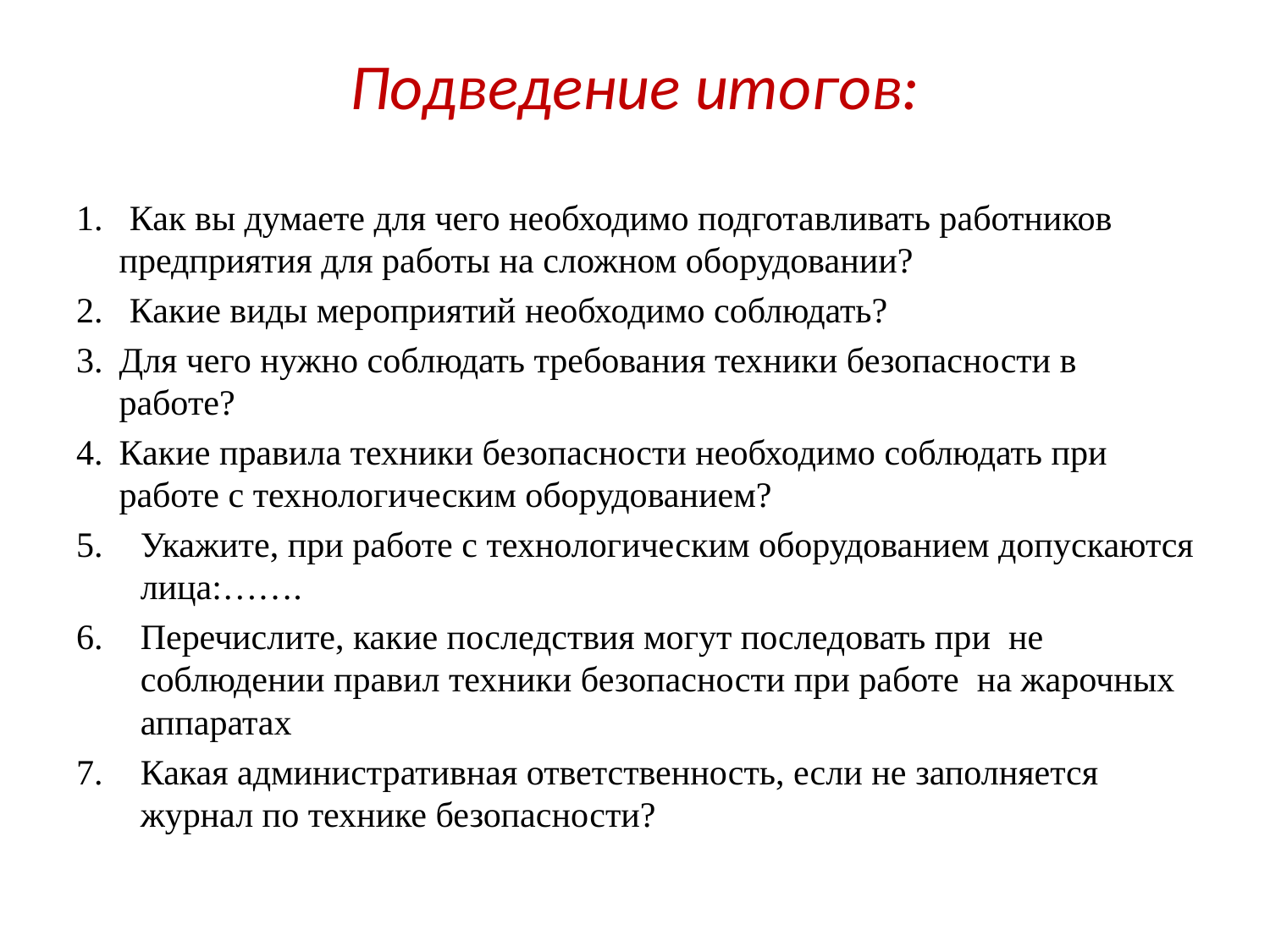

# Подведение итогов:

1.   Как вы думаете для чего необходимо подготавливать работников предприятия для работы на сложном оборудовании?
2.   Какие виды мероприятий необходимо соблюдать?
Для чего нужно соблюдать требования техники безопасности в работе?
Какие правила техники безопасности необходимо соблюдать при работе с технологическим оборудованием?
Укажите, при работе с технологическим оборудованием допускаются лица:…….
Перечислите, какие последствия могут последовать при  не соблюдении правил техники безопасности при работе  на жарочных аппаратах
Какая административная ответственность, если не заполняется журнал по технике безопасности?